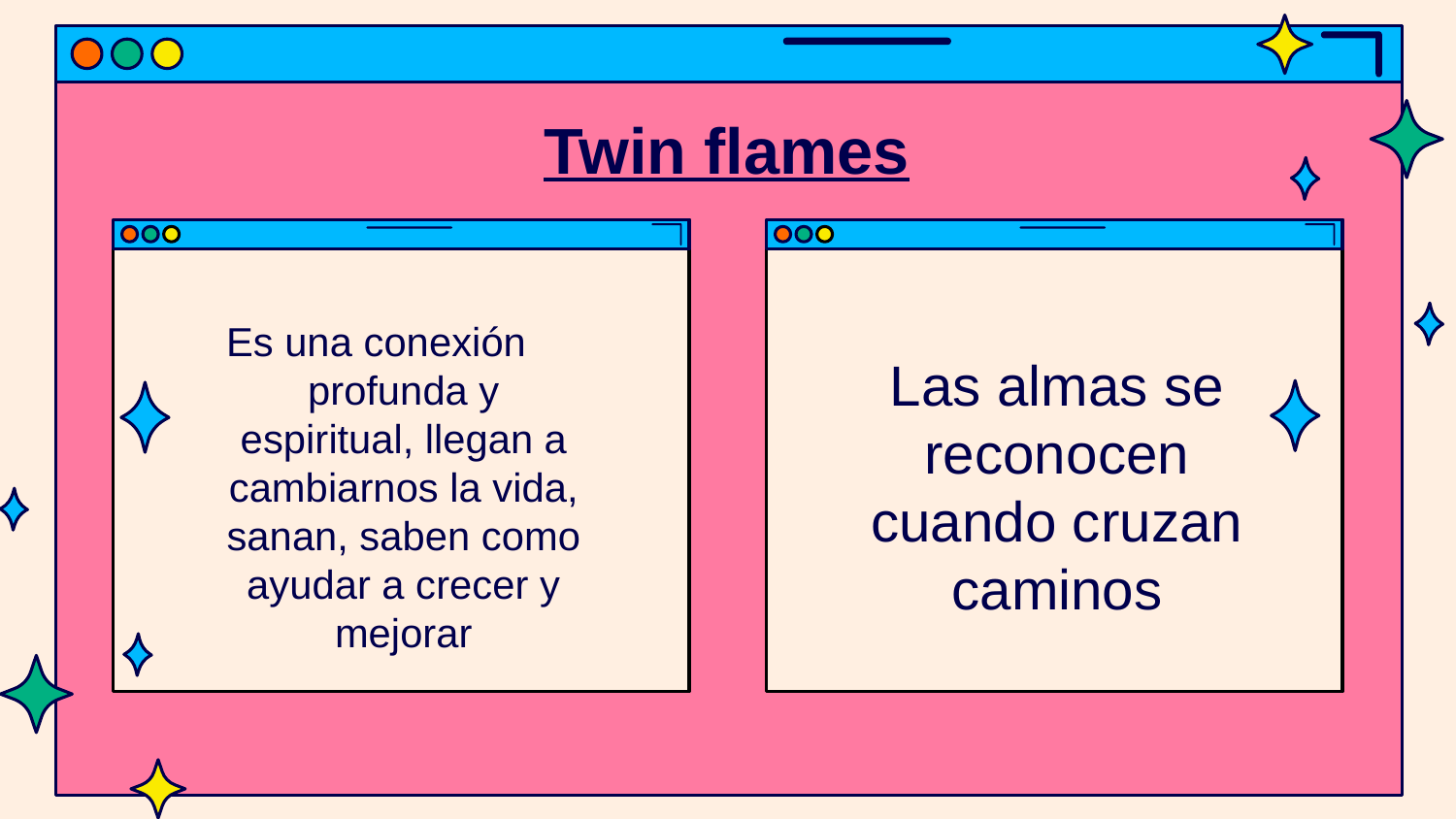

# Twin flames
Es una conexión profunda y espiritual, llegan a cambiarnos la vida, sanan, saben como ayudar a crecer y mejorar
Las almas se reconocen cuando cruzan caminos